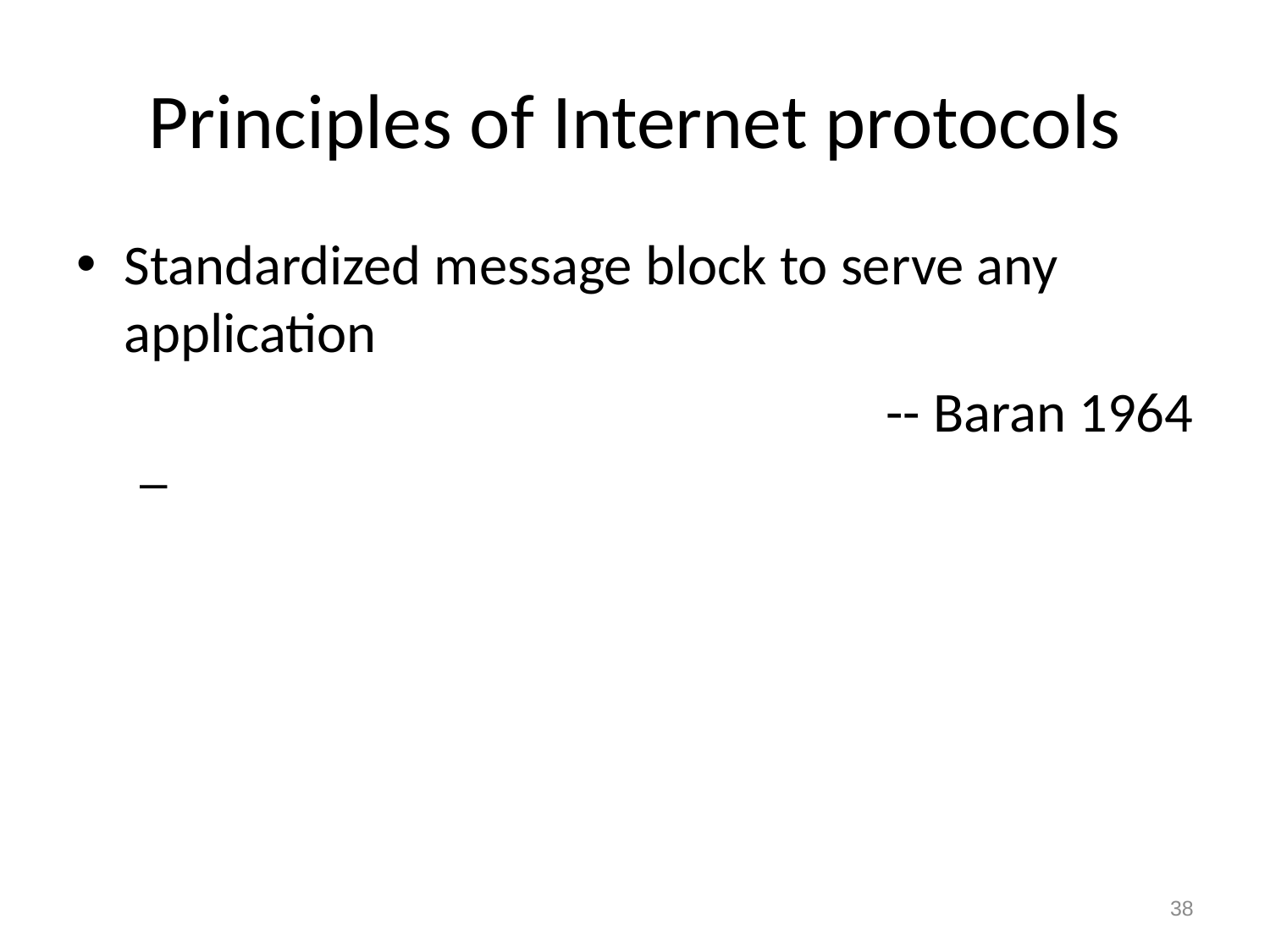

# Principles of Internet protocols
Standardized message block to serve any application
							-- Baran 1964

38